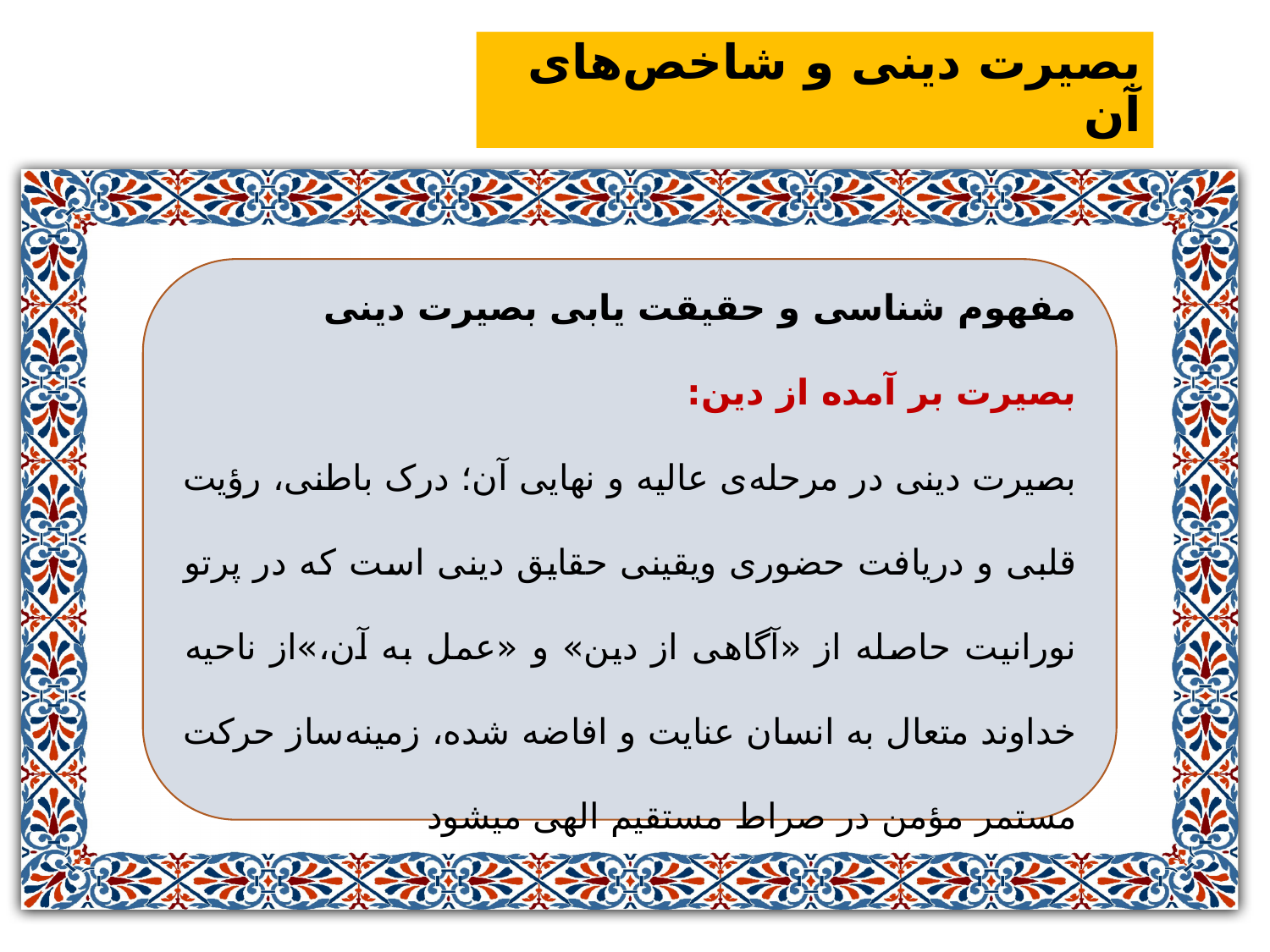

# بصیرت دینی و شاخص‌های آن
ز
مفهوم شناسی و حقیقت یابی بصیرت دینی
بصیرت بر آمده از دین:
بصیرت دینی در مرحله‌ی عالیه و نهایی آن؛ درک باطنی، رؤیت قلبی و دریافت حضورى ویقینی حقایق دینی است که در پرتو نورانیت حاصله از «آگاهی از دین» و «عمل به آن،»از ناحیه خداوند متعال به انسان عنایت و افاضه شده، زمینه‌ساز حرکت مستمر مؤمن در صراط مستقیم الهی میشود